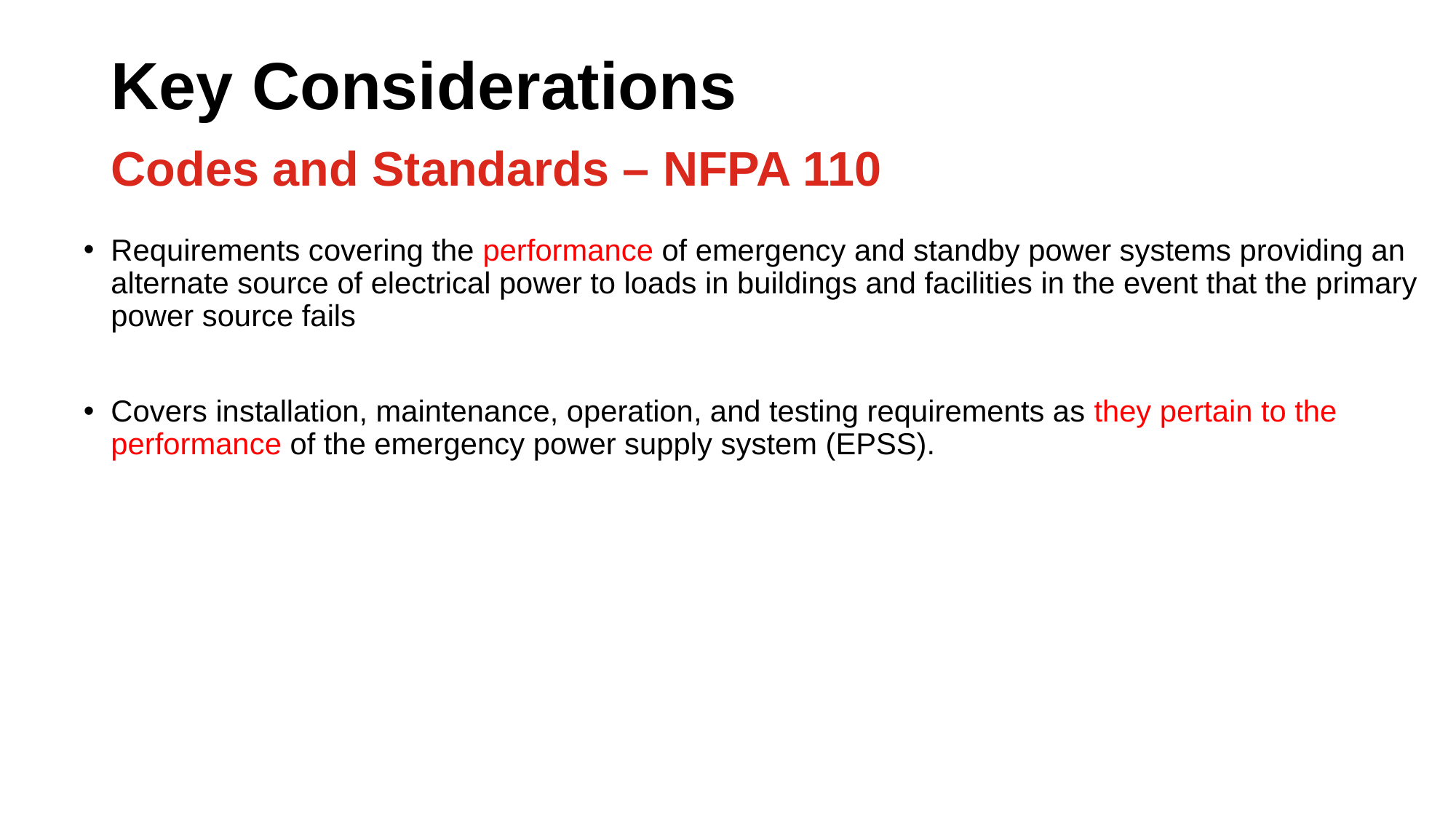

# Key Considerations Codes and Standards – NFPA 110
Requirements covering the performance of emergency and standby power systems providing an alternate source of electrical power to loads in buildings and facilities in the event that the primary power source fails

Covers installation, maintenance, operation, and testing requirements as they pertain to the performance of the emergency power supply system (EPSS).